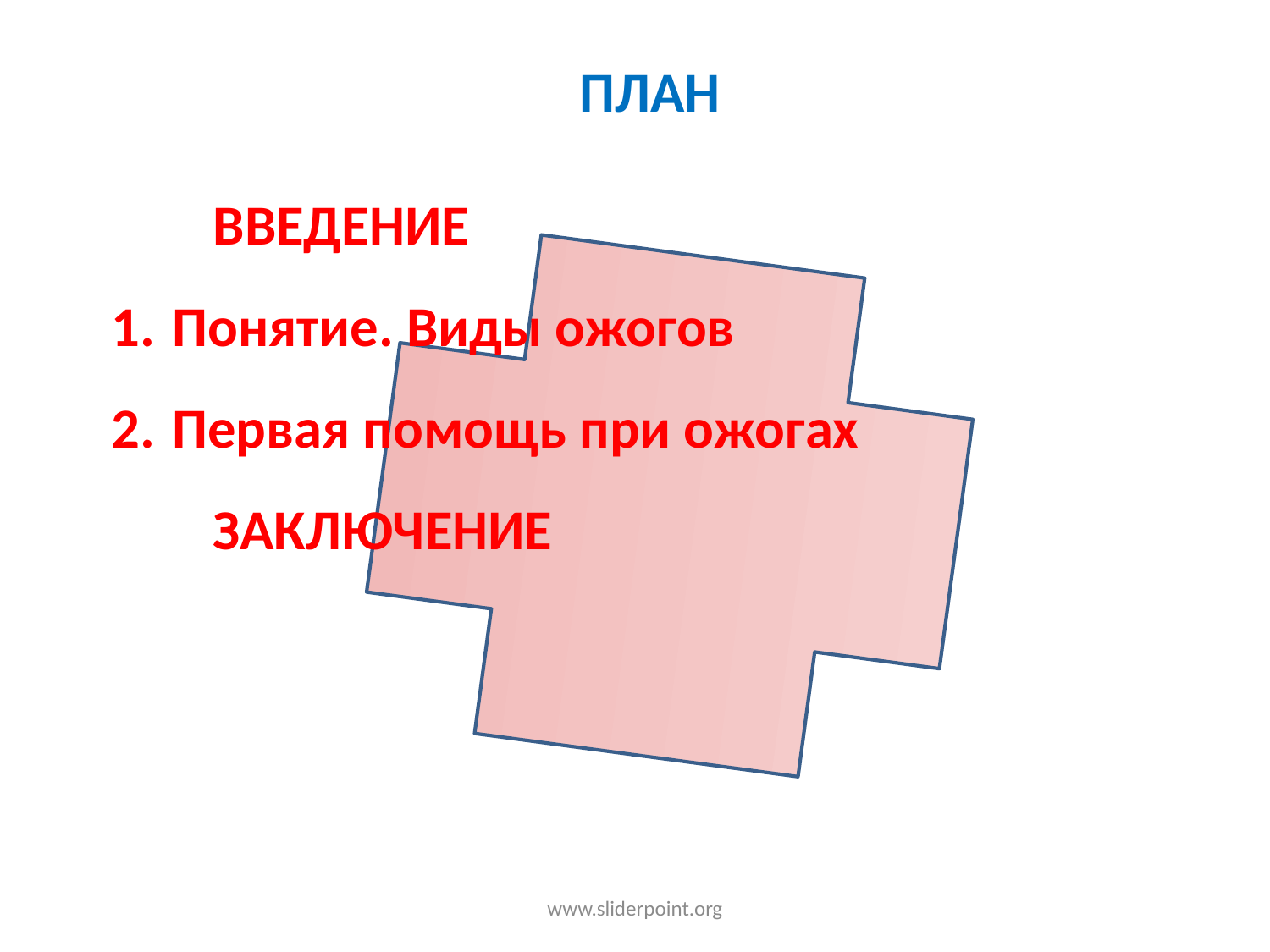

ПЛАН
        ВВЕДЕНИЕ
 Понятие. Виды ожогов
 Первая помощь при ожогах
        ЗАКЛЮЧЕНИЕ

www.sliderpoint.org